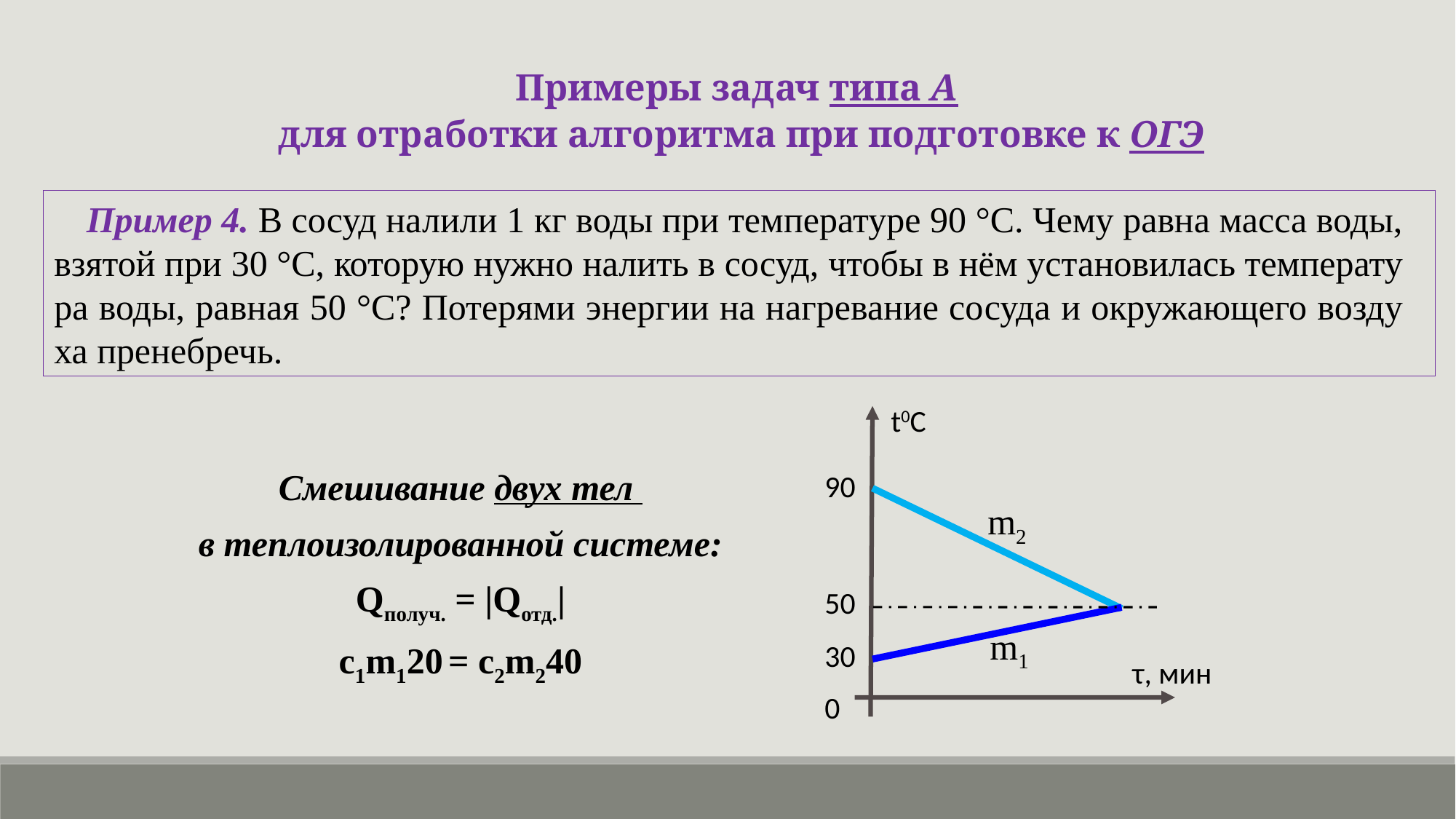

Примеры задач типа А
для отработки алгоритма при подготовке к ОГЭ
Пример 4. В сосуд на­ли­ли 1 кг воды при тем­пе­ра­ту­ре 90 °С. Чему равна масса воды, взя­той при 30 °С, ко­то­рую нужно на­лить в сосуд, чтобы в нём уста­но­ви­лась тем­пе­ра­ту­ра воды, рав­ная 50 °С? По­те­ря­ми энер­гии на на­гре­ва­ние со­су­да и окру­жа­ю­ще­го воз­ду­ха пре­не­бречь.
t0C

Смешивание двух тел
в теплоизолированной системе:
Qполуч. = |Qотд.|
с1m120 = c2m240
90

m2
50

m1
30
τ, мин
0